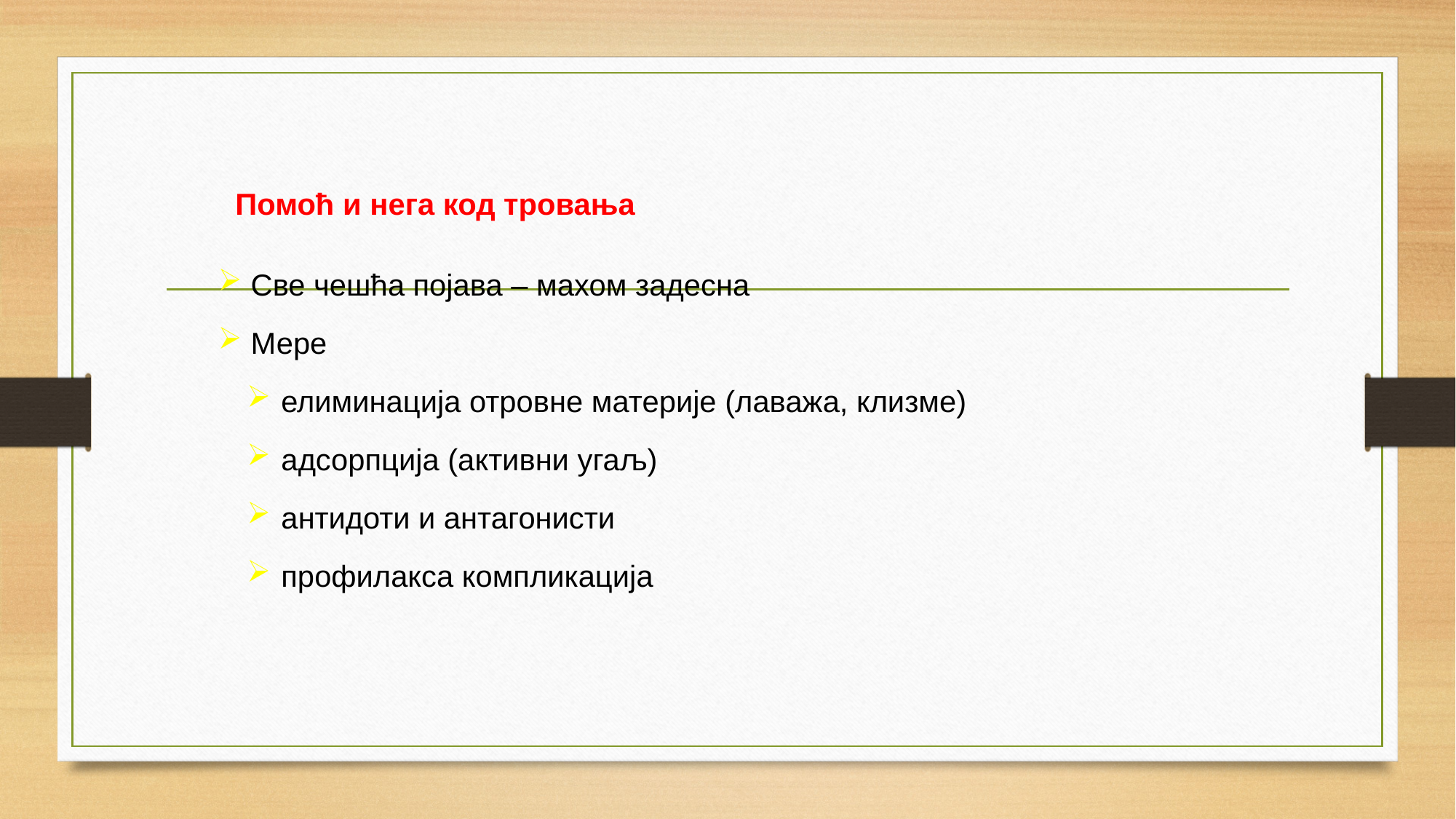

Помоћ и нега код тровања
 Све чешћа појава – махом задесна
 Мере
 елиминација отровне материје (лаважа, клизме)
 адсорпција (активни угаљ)
 антидоти и антагонисти
 профилакса компликација